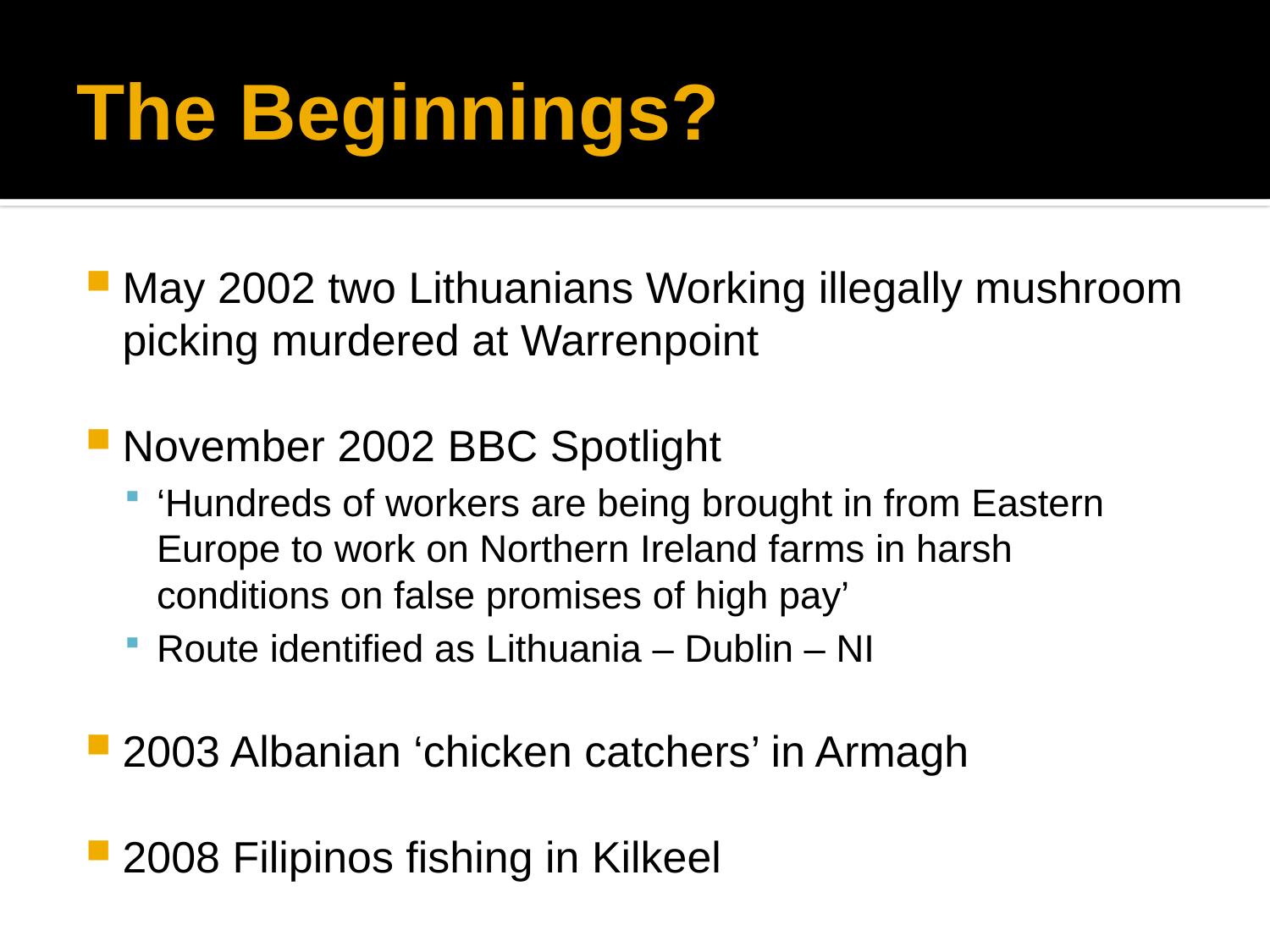

# The Beginnings?
May 2002 two Lithuanians Working illegally mushroom picking murdered at Warrenpoint

November 2002 BBC Spotlight
‘Hundreds of workers are being brought in from Eastern Europe to work on Northern Ireland farms in harsh conditions on false promises of high pay’
Route identified as Lithuania – Dublin – NI

2003 Albanian ‘chicken catchers’ in Armagh

2008 Filipinos fishing in Kilkeel